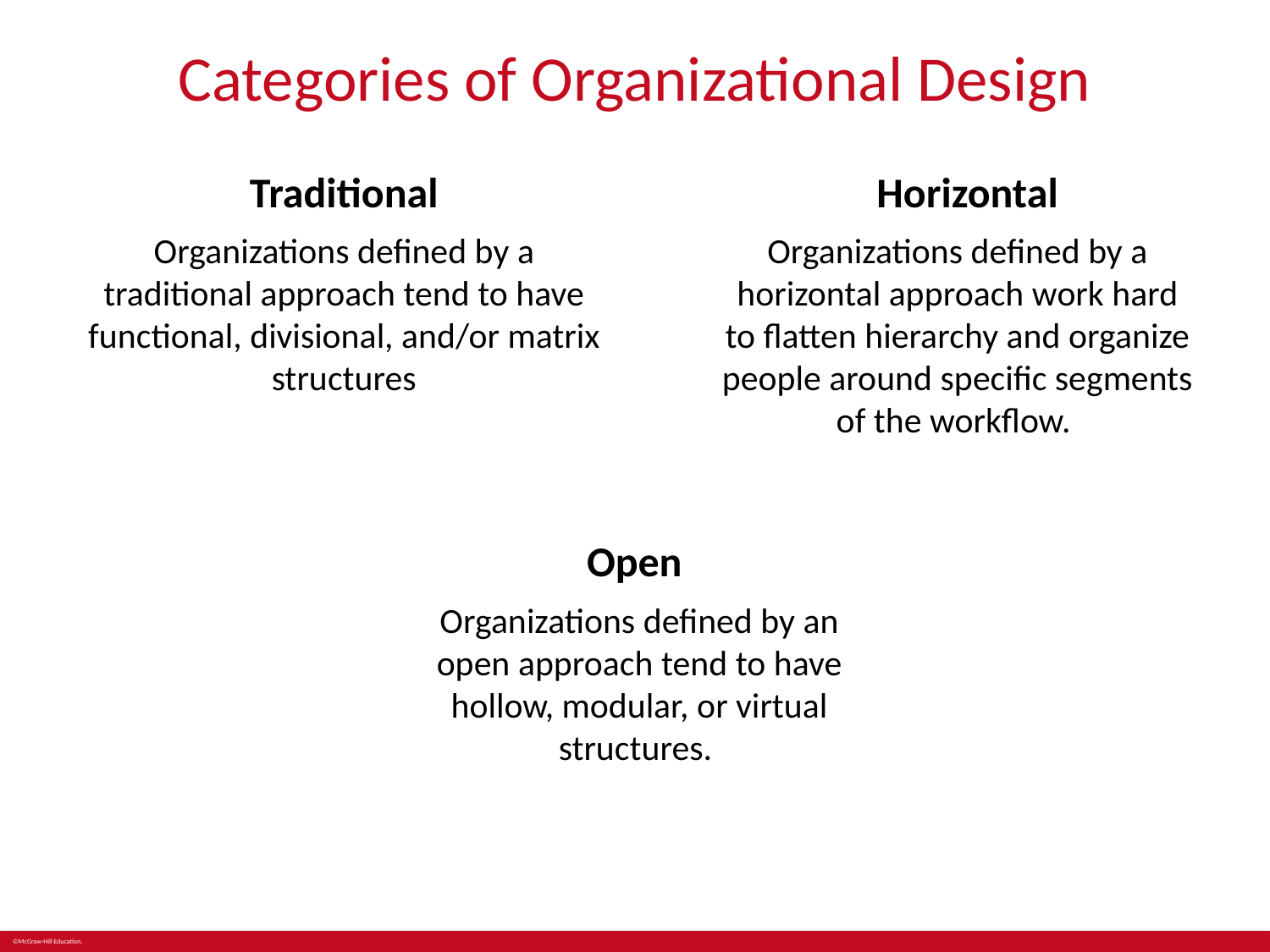

# Categories of Organizational Design
Traditional
Horizontal
Organizations defined by a traditional approach tend to have functional, divisional, and/or matrix structures
Organizations defined by a horizontal approach work hard to flatten hierarchy and organize people around specific segments of the workflow.
Open
Organizations defined by an open approach tend to have hollow, modular, or virtual structures.